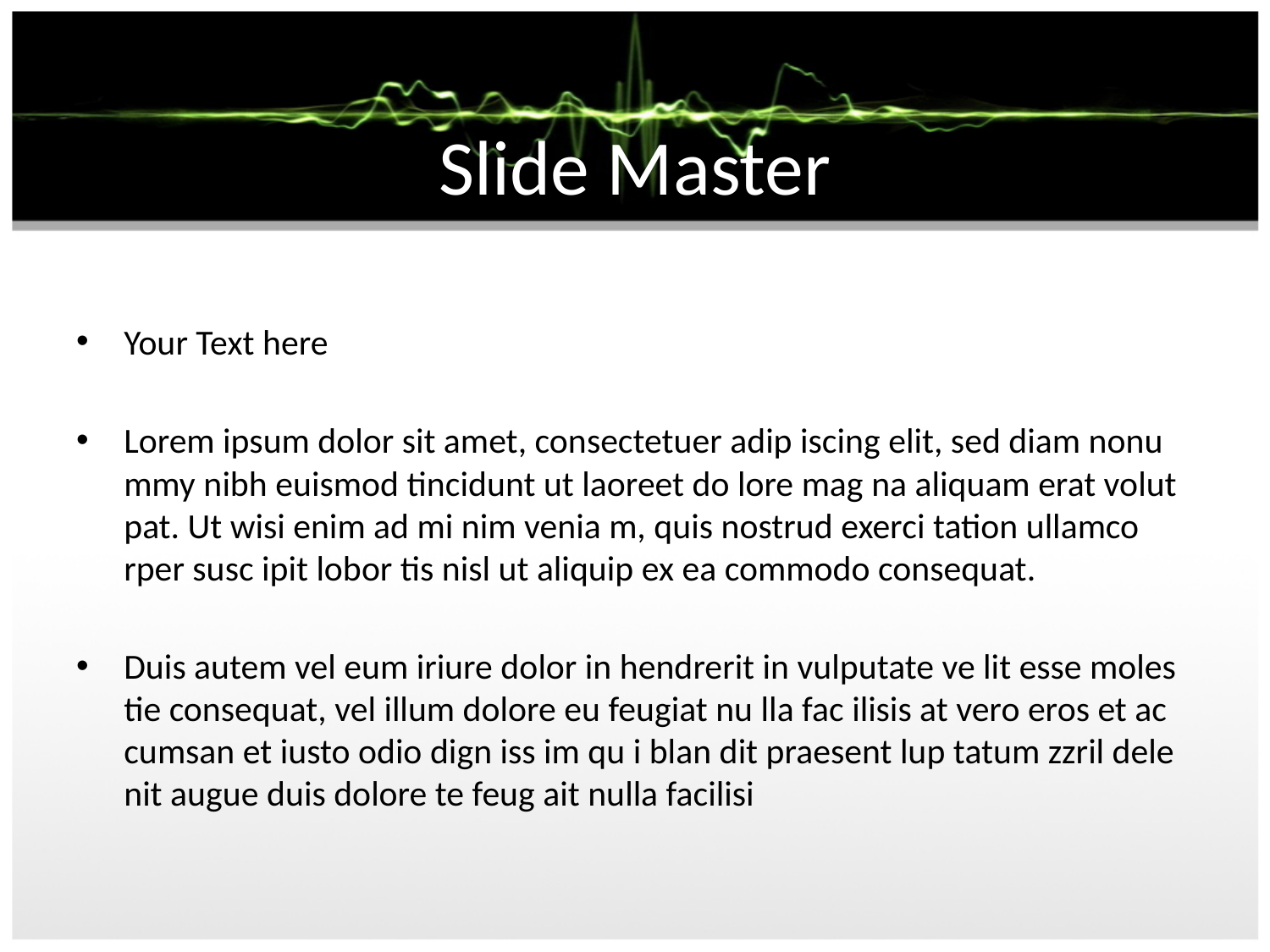

Slide Master
Your Text here

Lorem ipsum dolor sit amet, consectetuer adip iscing elit, sed diam nonu mmy nibh euismod tincidunt ut laoreet do lore mag na aliquam erat volut pat. Ut wisi enim ad mi nim venia m, quis nostrud exerci tation ullamco rper susc ipit lobor tis nisl ut aliquip ex ea commodo consequat.

Duis autem vel eum iriure dolor in hendrerit in vulputate ve lit esse moles tie consequat, vel illum dolore eu feugiat nu lla fac ilisis at vero eros et ac cumsan et iusto odio dign iss im qu i blan dit praesent lup tatum zzril dele nit augue duis dolore te feug ait nulla facilisi